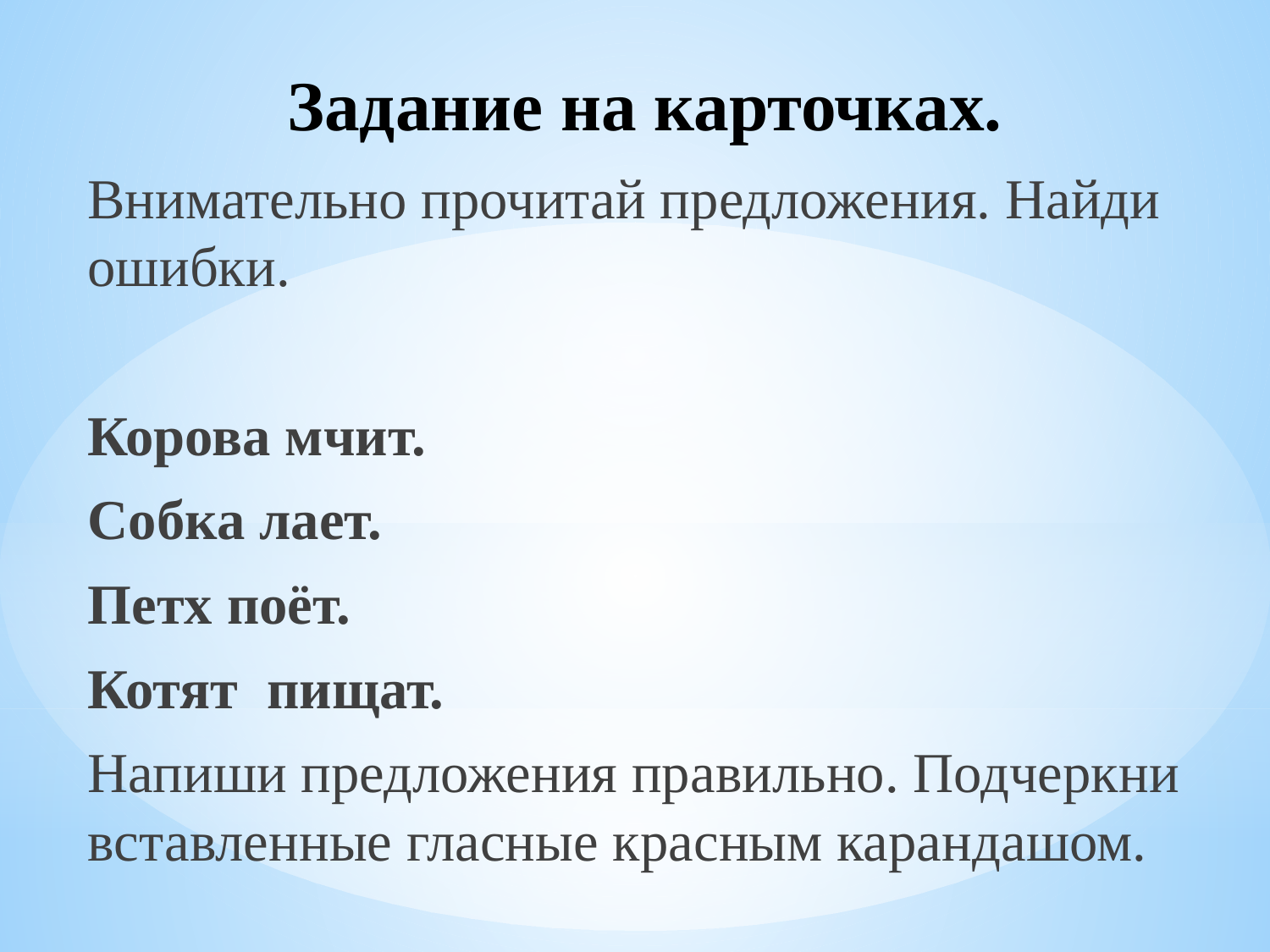

# Задание на карточках.
Внимательно прочитай предложения. Найди ошибки.

Корова мчит.
Собка лает.
Петх поёт.
Котят  пищат.
Напиши предложения правильно. Подчеркни вставленные гласные красным карандашом.